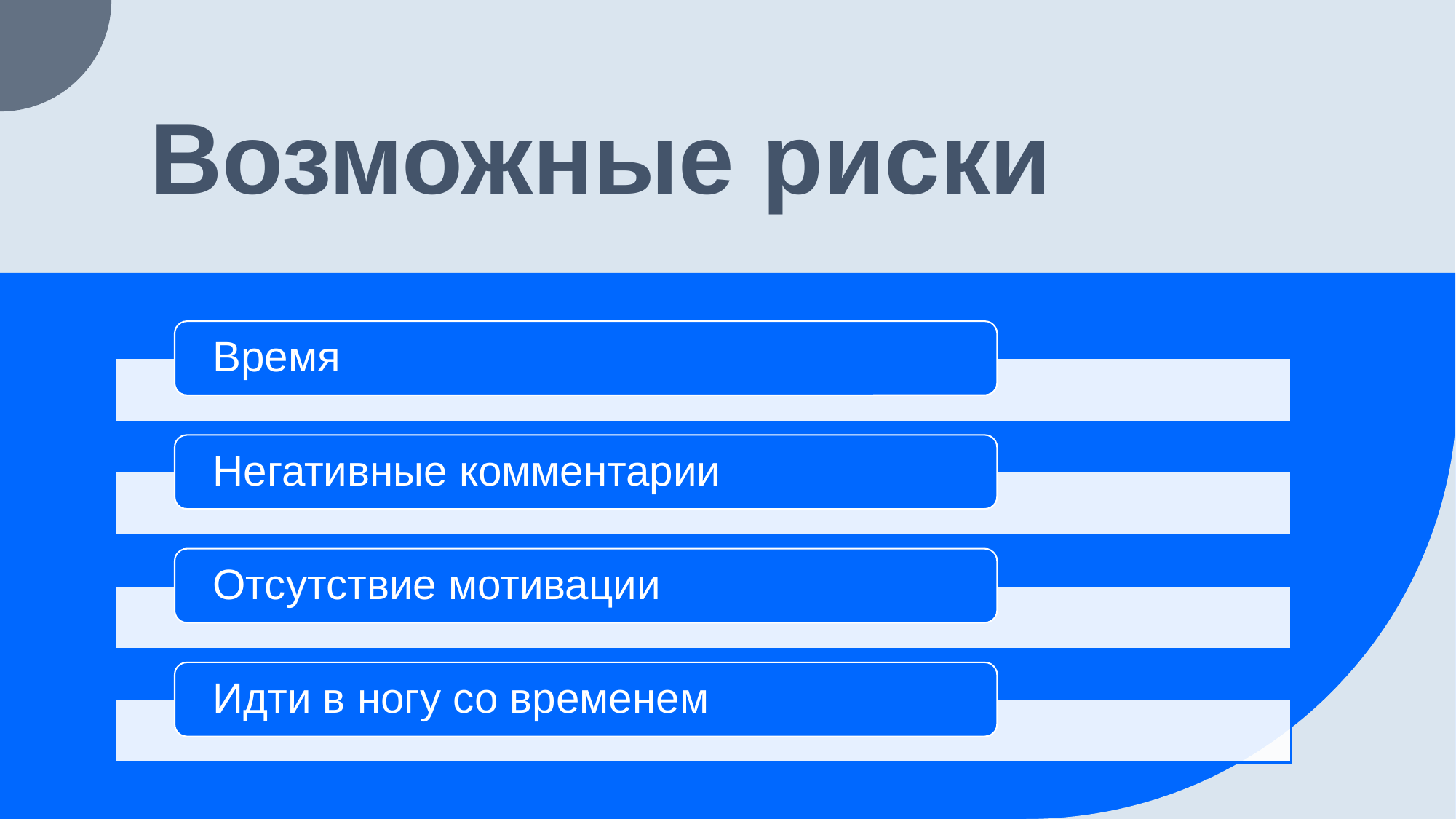

# Возможные риски
Время
Негативные комментарии
Отсутствие мотивации
Идти в ногу со временем